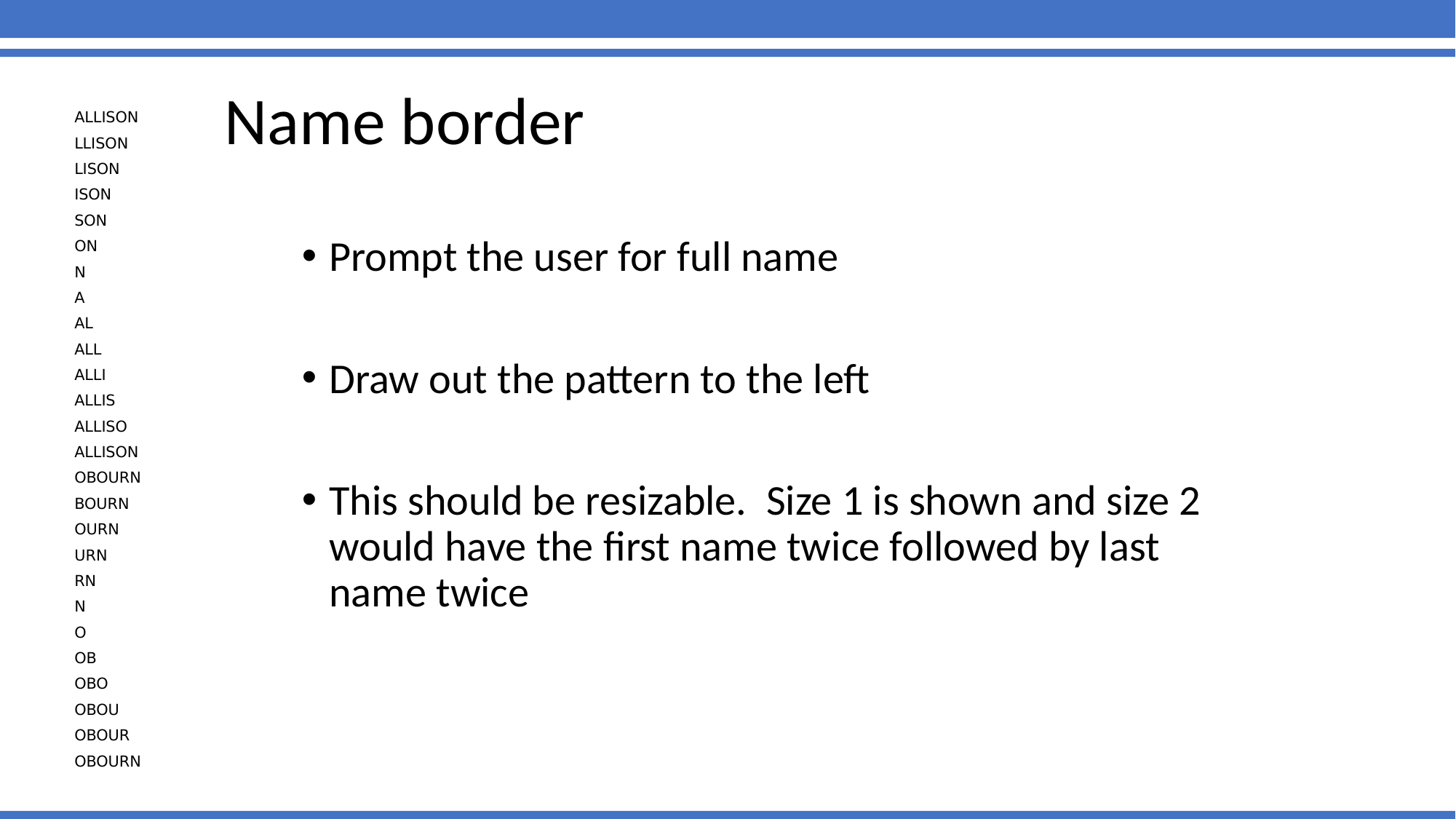

# Name border
ALLISON
LLISON
LISON
ISON
SON
ON
N
A
AL
ALL
ALLI
ALLIS
ALLISO
ALLISON
OBOURN
BOURN
OURN
URN
RN
N
O
OB
OBO
OBOU
OBOUR
OBOURN
Prompt the user for full name

Draw out the pattern to the left

This should be resizable.  Size 1 is shown and size 2 would have the first name twice followed by last name twice